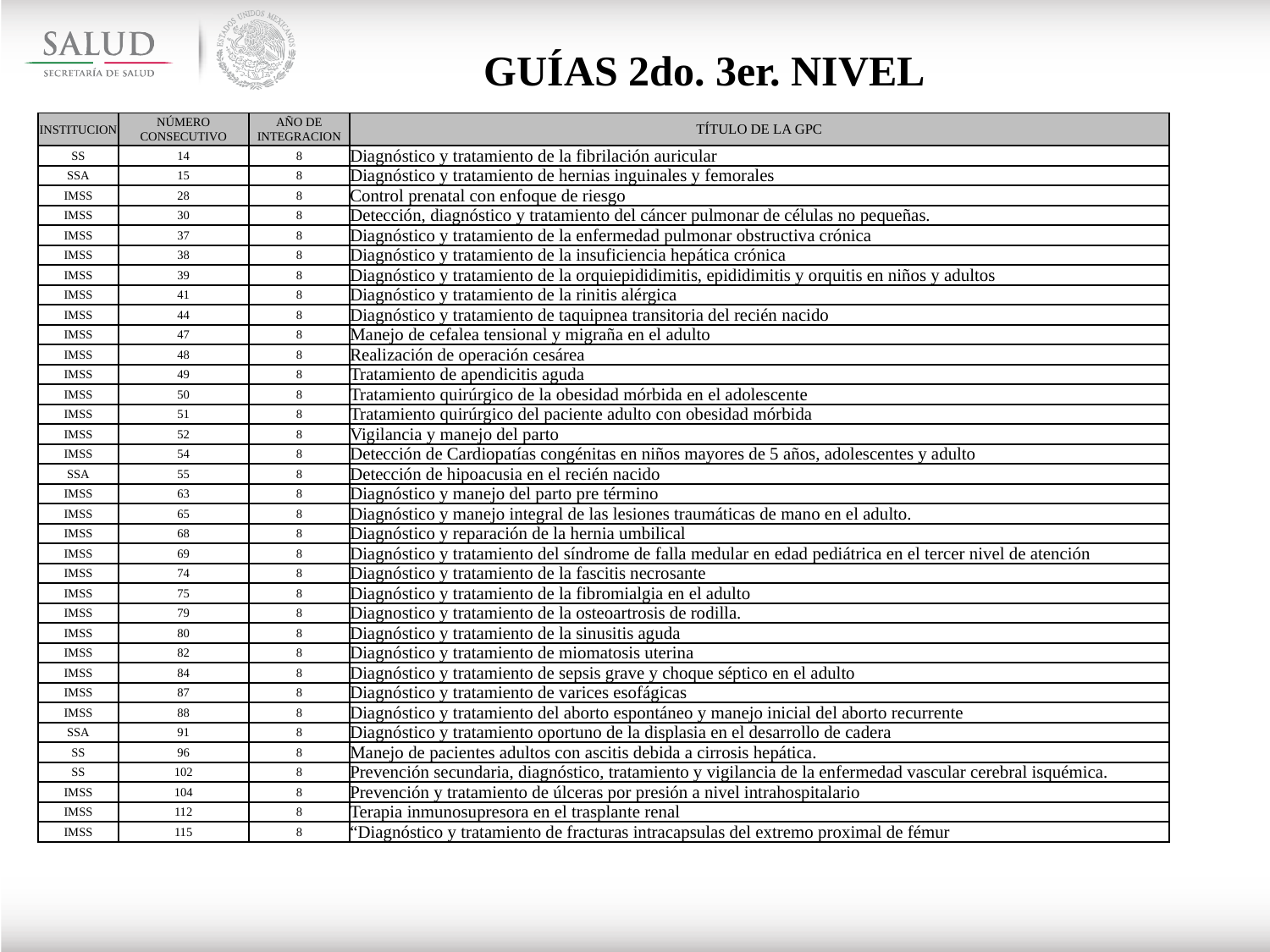

GUÍAS 2do. 3er. NIVEL
| INSTITUCION | NÚMERO CONSECUTIVO | AÑO DE INTEGRACION | TÍTULO DE LA GPC |
| --- | --- | --- | --- |
| SS | 14 | 8 | Diagnóstico y tratamiento de la fibrilación auricular |
| SSA | 15 | 8 | Diagnóstico y tratamiento de hernias inguinales y femorales |
| IMSS | 28 | 8 | Control prenatal con enfoque de riesgo |
| IMSS | 30 | 8 | Detección, diagnóstico y tratamiento del cáncer pulmonar de células no pequeñas. |
| IMSS | 37 | 8 | Diagnóstico y tratamiento de la enfermedad pulmonar obstructiva crónica |
| IMSS | 38 | 8 | Diagnóstico y tratamiento de la insuficiencia hepática crónica |
| IMSS | 39 | 8 | Diagnóstico y tratamiento de la orquiepididimitis, epididimitis y orquitis en niños y adultos |
| IMSS | 41 | 8 | Diagnóstico y tratamiento de la rinitis alérgica |
| IMSS | 44 | 8 | Diagnóstico y tratamiento de taquipnea transitoria del recién nacido |
| IMSS | 47 | 8 | Manejo de cefalea tensional y migraña en el adulto |
| IMSS | 48 | 8 | Realización de operación cesárea |
| IMSS | 49 | 8 | Tratamiento de apendicitis aguda |
| IMSS | 50 | 8 | Tratamiento quirúrgico de la obesidad mórbida en el adolescente |
| IMSS | 51 | 8 | Tratamiento quirúrgico del paciente adulto con obesidad mórbida |
| IMSS | 52 | 8 | Vigilancia y manejo del parto |
| IMSS | 54 | 8 | Detección de Cardiopatías congénitas en niños mayores de 5 años, adolescentes y adulto |
| SSA | 55 | 8 | Detección de hipoacusia en el recién nacido |
| IMSS | 63 | 8 | Diagnóstico y manejo del parto pre término |
| IMSS | 65 | 8 | Diagnóstico y manejo integral de las lesiones traumáticas de mano en el adulto. |
| IMSS | 68 | 8 | Diagnóstico y reparación de la hernia umbilical |
| IMSS | 69 | 8 | Diagnóstico y tratamiento del síndrome de falla medular en edad pediátrica en el tercer nivel de atención |
| IMSS | 74 | 8 | Diagnóstico y tratamiento de la fascitis necrosante |
| IMSS | 75 | 8 | Diagnóstico y tratamiento de la fibromialgia en el adulto |
| IMSS | 79 | 8 | Diagnostico y tratamiento de la osteoartrosis de rodilla. |
| IMSS | 80 | 8 | Diagnóstico y tratamiento de la sinusitis aguda |
| IMSS | 82 | 8 | Diagnóstico y tratamiento de miomatosis uterina |
| IMSS | 84 | 8 | Diagnóstico y tratamiento de sepsis grave y choque séptico en el adulto |
| IMSS | 87 | 8 | Diagnóstico y tratamiento de varices esofágicas |
| IMSS | 88 | 8 | Diagnóstico y tratamiento del aborto espontáneo y manejo inicial del aborto recurrente |
| SSA | 91 | 8 | Diagnóstico y tratamiento oportuno de la displasia en el desarrollo de cadera |
| SS | 96 | 8 | Manejo de pacientes adultos con ascitis debida a cirrosis hepática. |
| SS | 102 | 8 | Prevención secundaria, diagnóstico, tratamiento y vigilancia de la enfermedad vascular cerebral isquémica. |
| IMSS | 104 | 8 | Prevención y tratamiento de úlceras por presión a nivel intrahospitalario |
| IMSS | 112 | 8 | Terapia inmunosupresora en el trasplante renal |
| IMSS | 115 | 8 | “Diagnóstico y tratamiento de fracturas intracapsulas del extremo proximal de fémur |